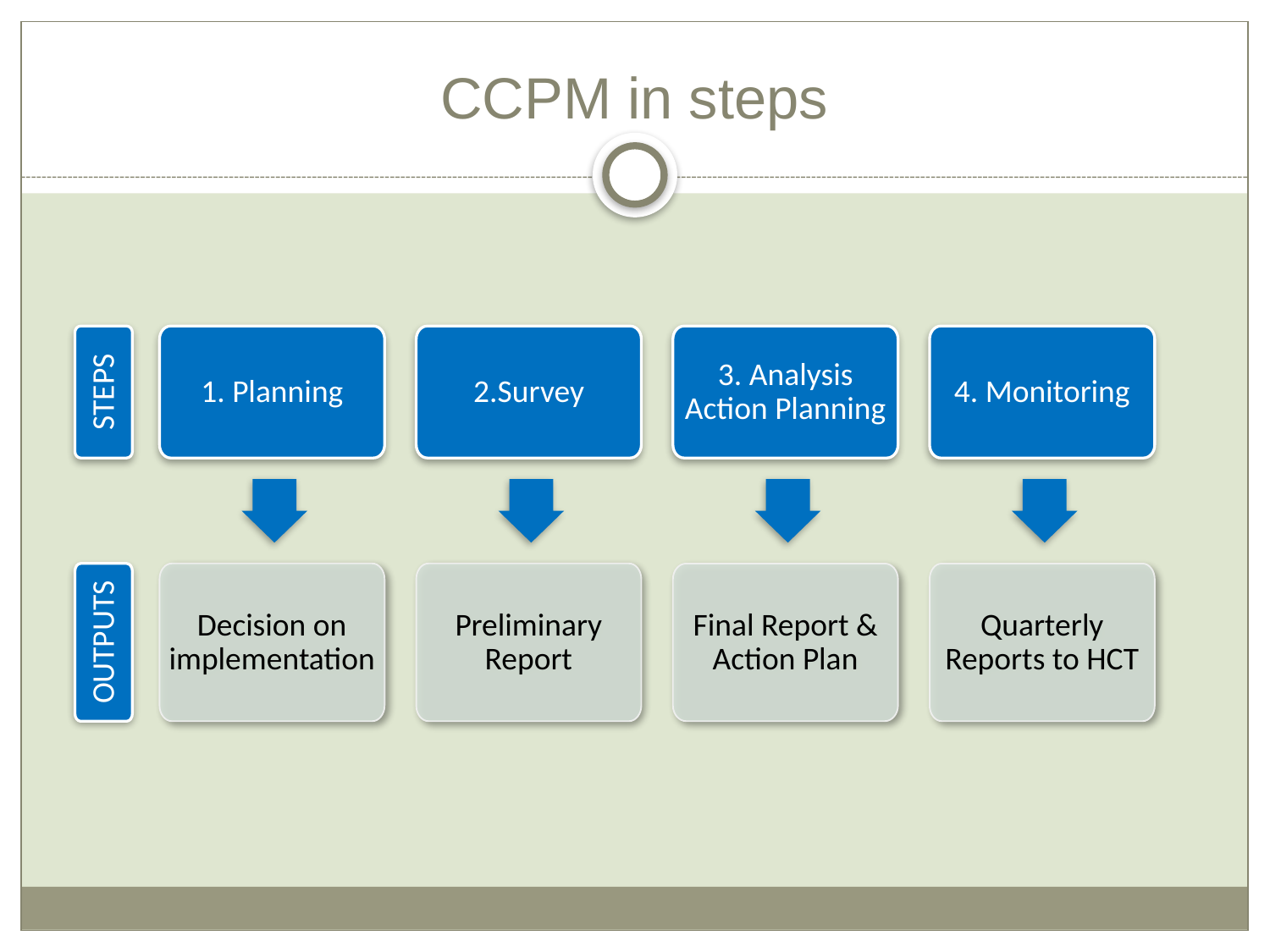

# CCPM in steps
1. Planning
2.Survey
3. Analysis Action Planning
4. Monitoring
STEPS

Decision on implementation
Preliminary Report
Quarterly Reports to HCT
Final Report & Action Plan
OUTPUTS